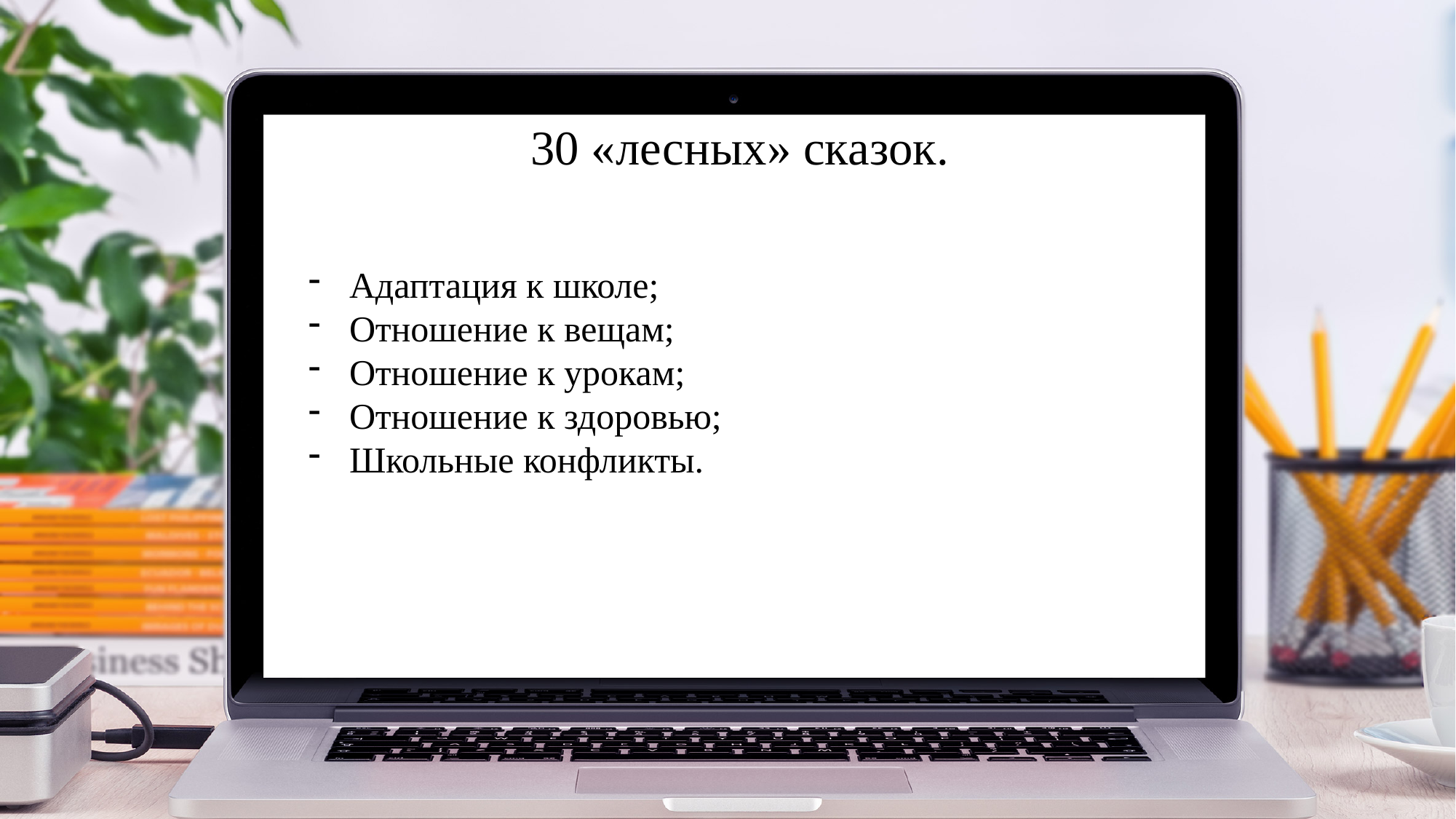

30 «лесных» сказок.

Адаптация к школе;
Отношение к вещам;
Отношение к урокам;
Отношение к здоровью;
Школьные конфликты.